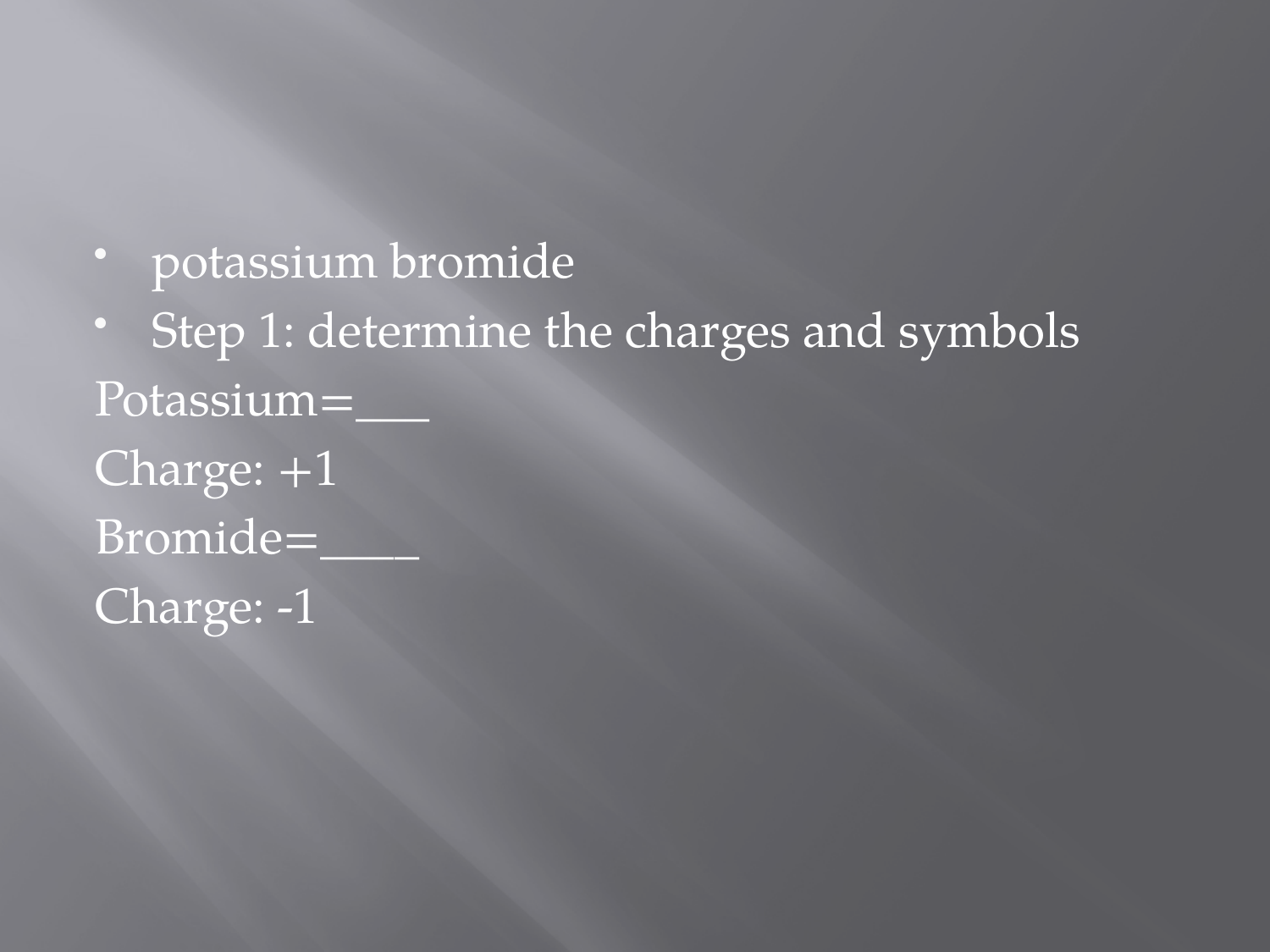

#
potassium bromide
Step 1: determine the charges and symbols
Potassium=___
Charge: +1
Bromide=____
Charge: -1